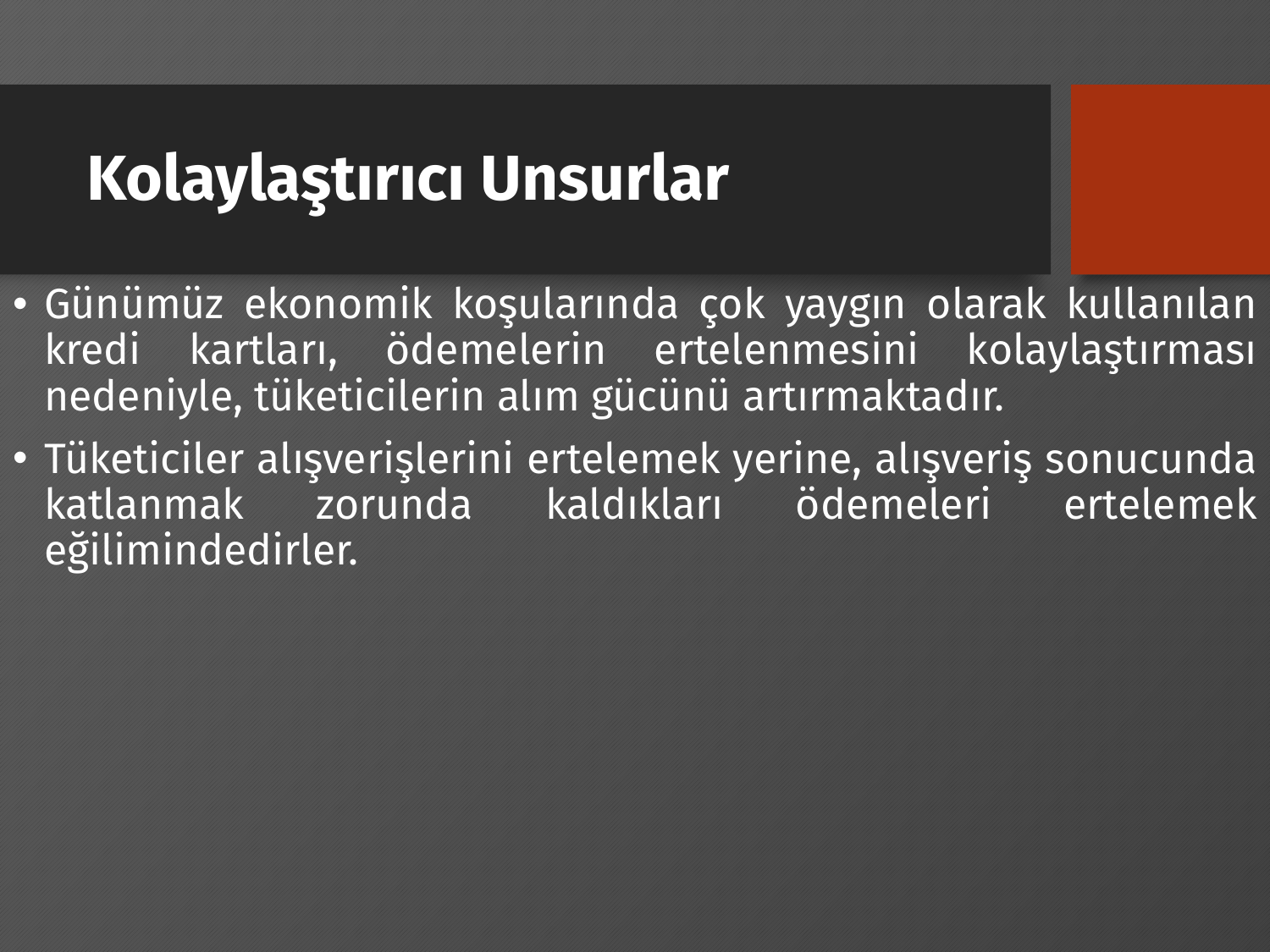

# Kolaylaştırıcı Unsurlar
Günümüz ekonomik koşularında çok yaygın olarak kullanılan kredi kartları, ödemelerin ertelenmesini kolaylaştırması nedeniyle, tüketicilerin alım gücünü artırmaktadır.
Tüketiciler alışverişlerini ertelemek yerine, alışveriş sonucunda katlanmak zorunda kaldıkları ödemeleri ertelemek eğilimindedirler.